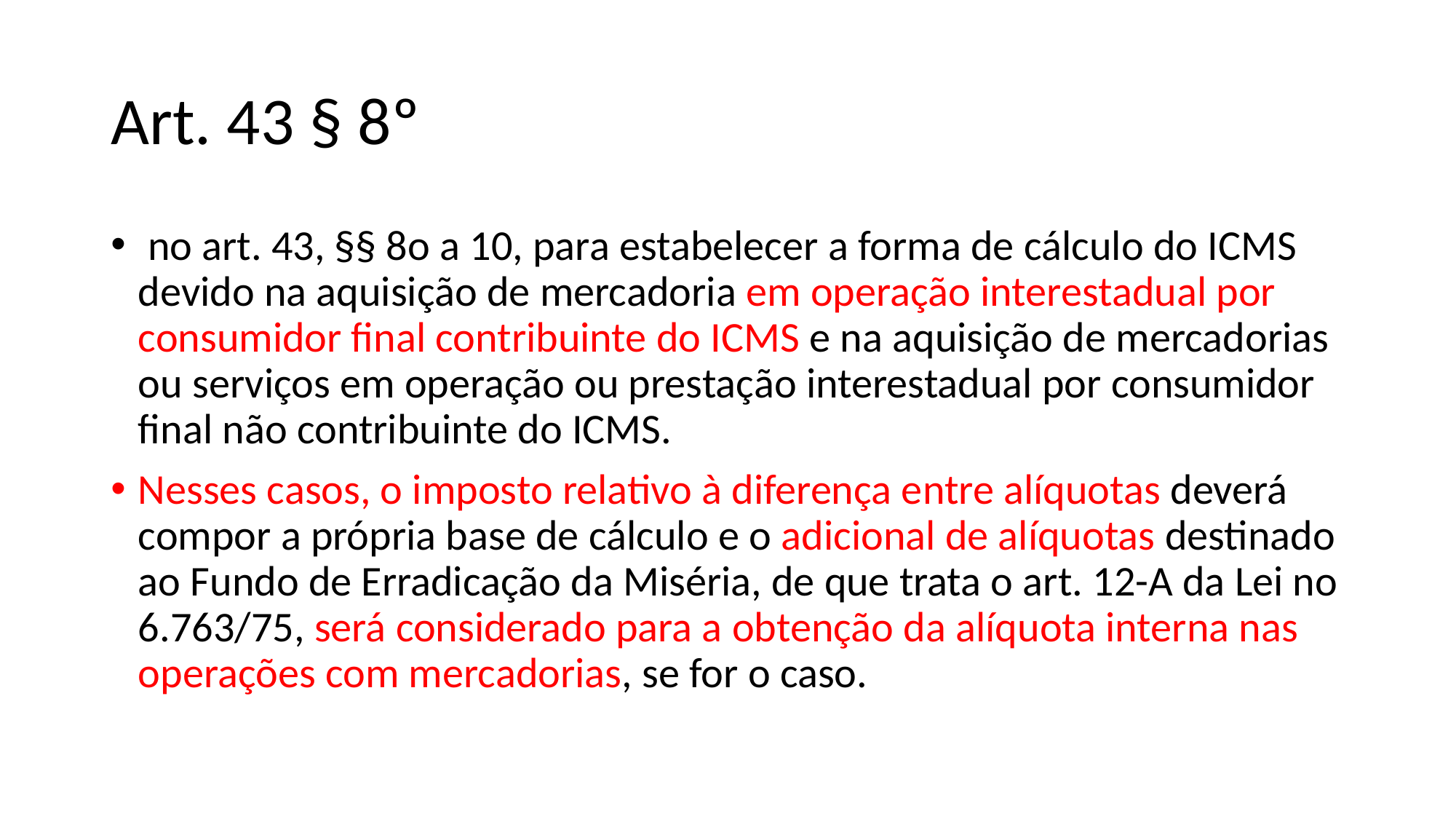

# Art. 43 § 8º
 no art. 43, §§ 8o a 10, para estabelecer a forma de cálculo do ICMS devido na aquisição de mercadoria em operação interestadual por consumidor final contribuinte do ICMS e na aquisição de mercadorias ou serviços em operação ou prestação interestadual por consumidor final não contribuinte do ICMS.
Nesses casos, o imposto relativo à diferença entre alíquotas deverá compor a própria base de cálculo e o adicional de alíquotas destinado ao Fundo de Erradicação da Miséria, de que trata o art. 12-A da Lei no 6.763/75, será considerado para a obtenção da alíquota interna nas operações com mercadorias, se for o caso.